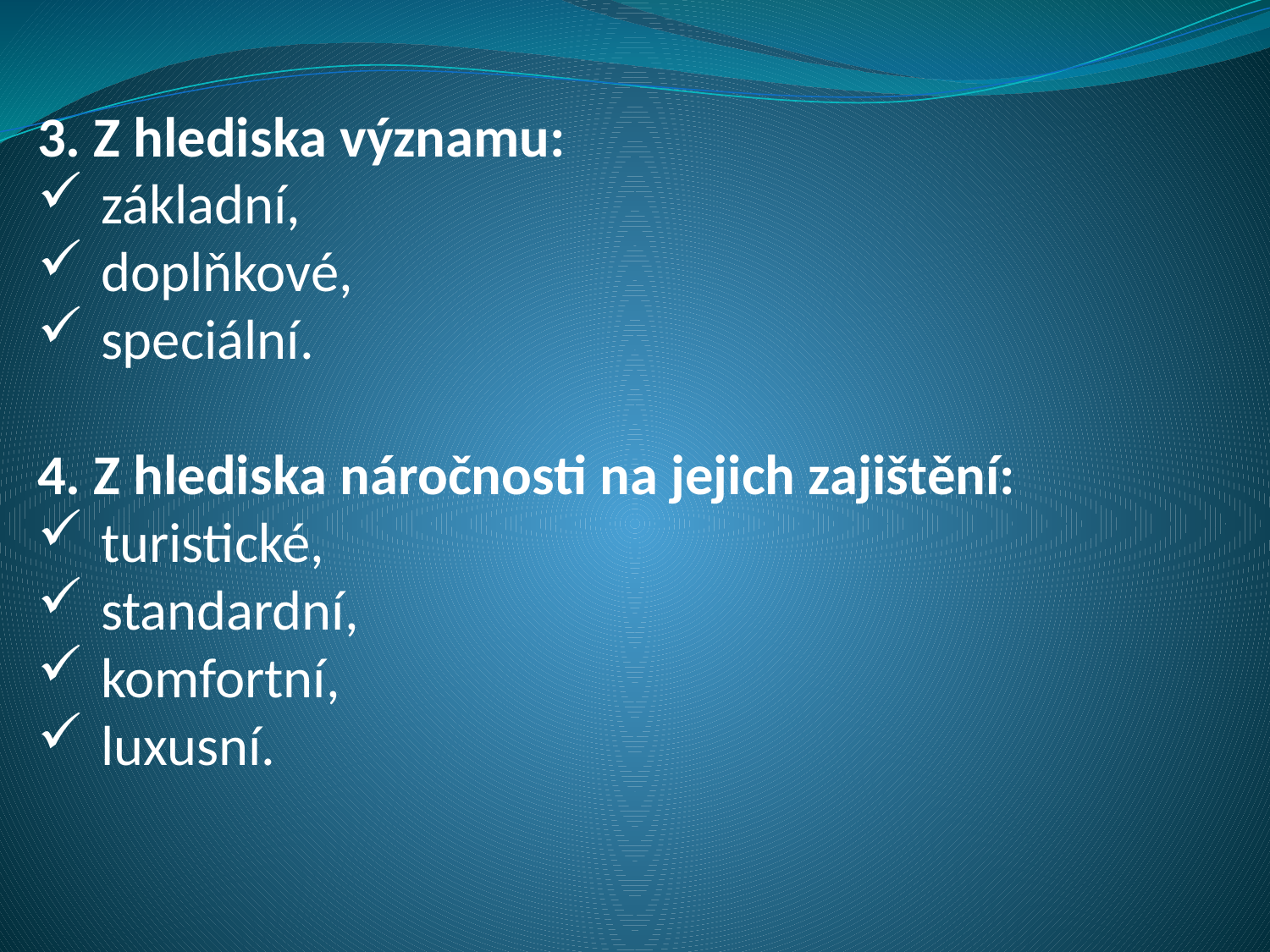

3. Z hlediska významu:
základní,
doplňkové,
speciální.

4. Z hlediska náročnosti na jejich zajištění:
turistické,
standardní,
komfortní,
luxusní.